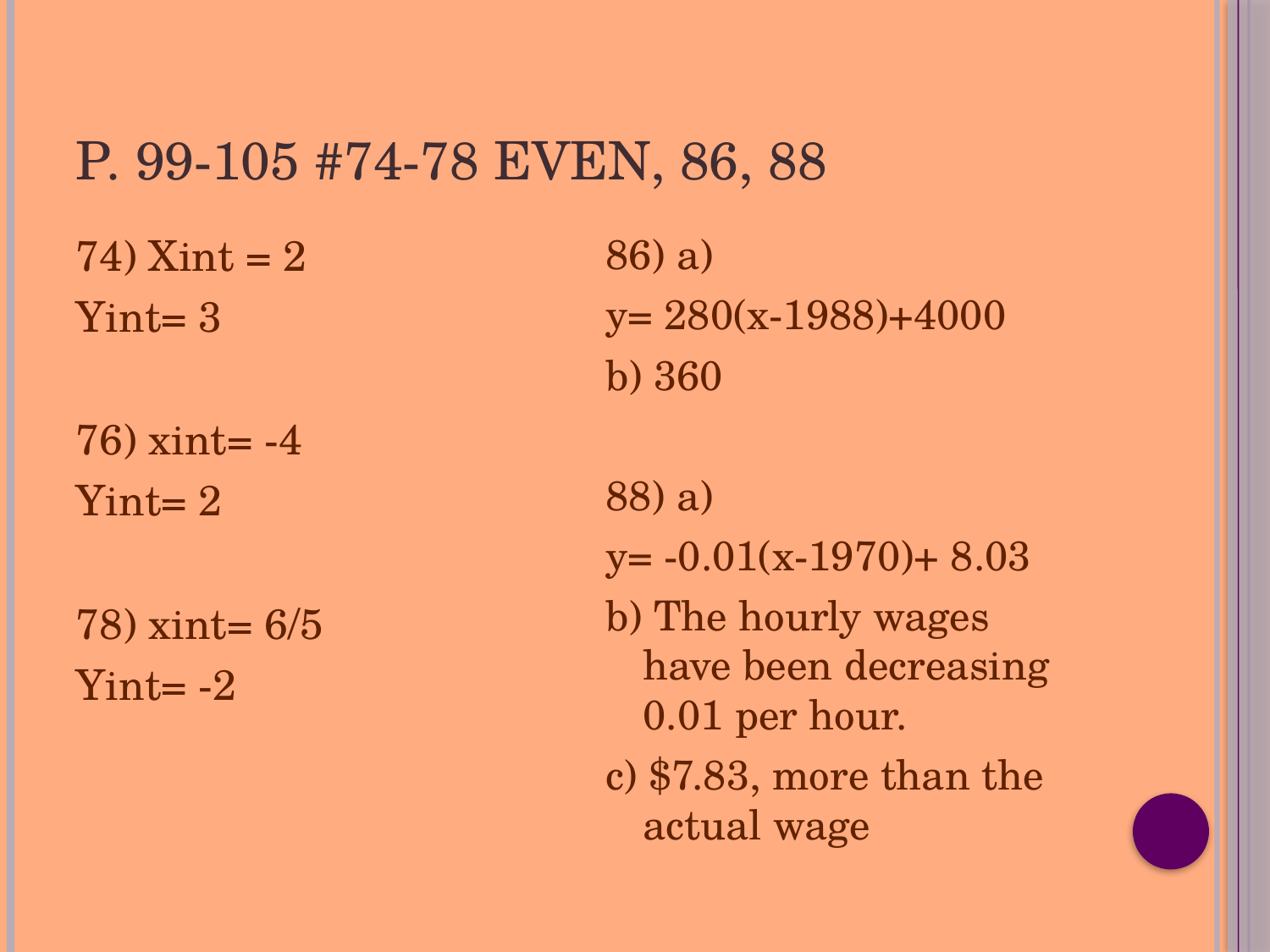

# P. 99-105 #74-78 even, 86, 88
74) Xint = 2
Yint= 3

76) xint= -4
Yint= 2

78) xint= 6/5
Yint= -2

86) a)
y= 280(x-1988)+4000
b) 360

88) a)
y= -0.01(x-1970)+ 8.03
b) The hourly wages have been decreasing 0.01 per hour.
c) $7.83, more than the actual wage